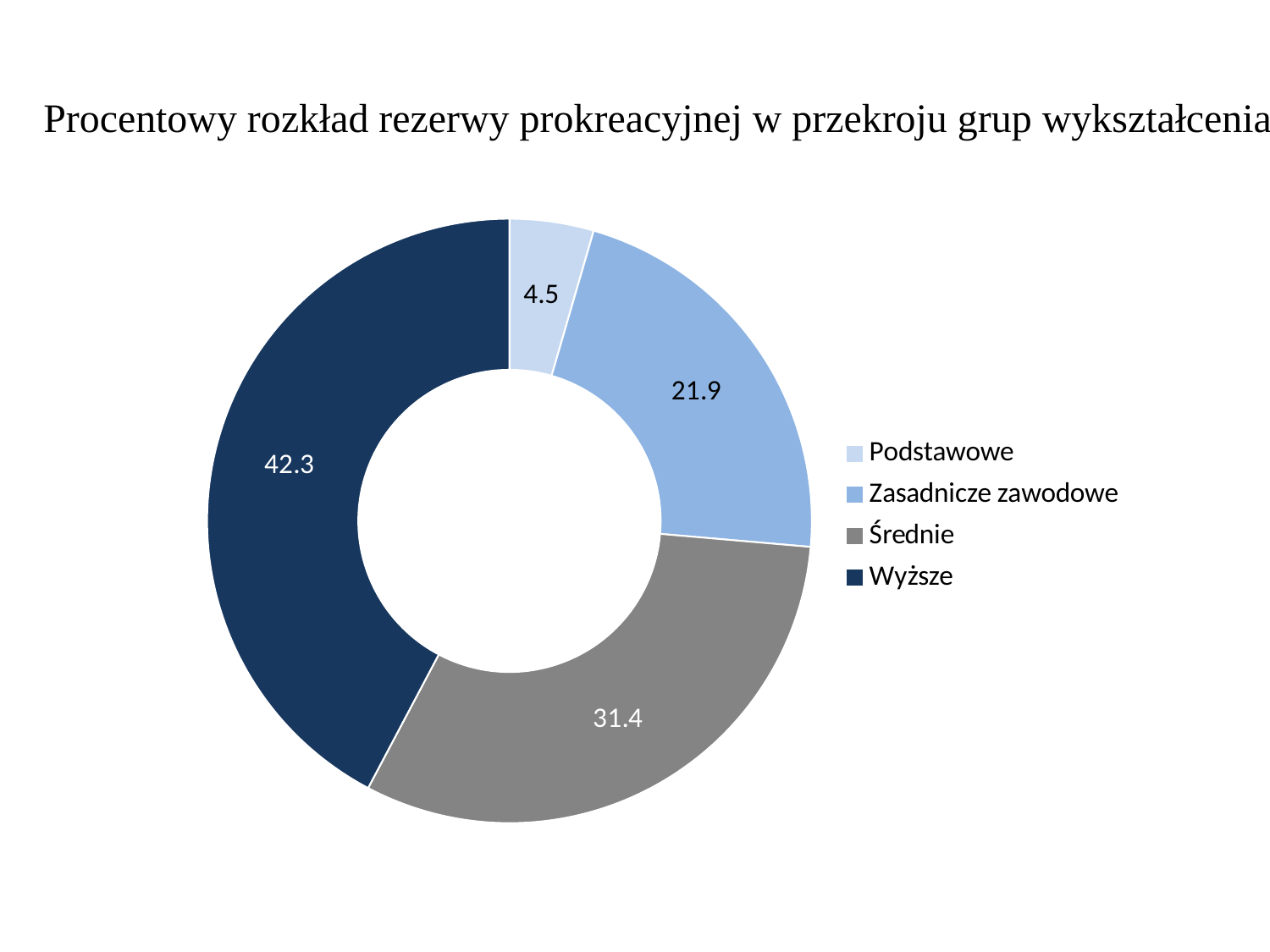

Procentowy rozkład rezerwy prokreacyjnej w przekroju grup wykształcenia

### Chart

| Category | Sprzedaż |
|---|---|
| Podstawowe | 4.5 |
| Zasadnicze zawodowe | 21.9 |
| Średnie | 31.4 |
| Wyższe | 42.3 |